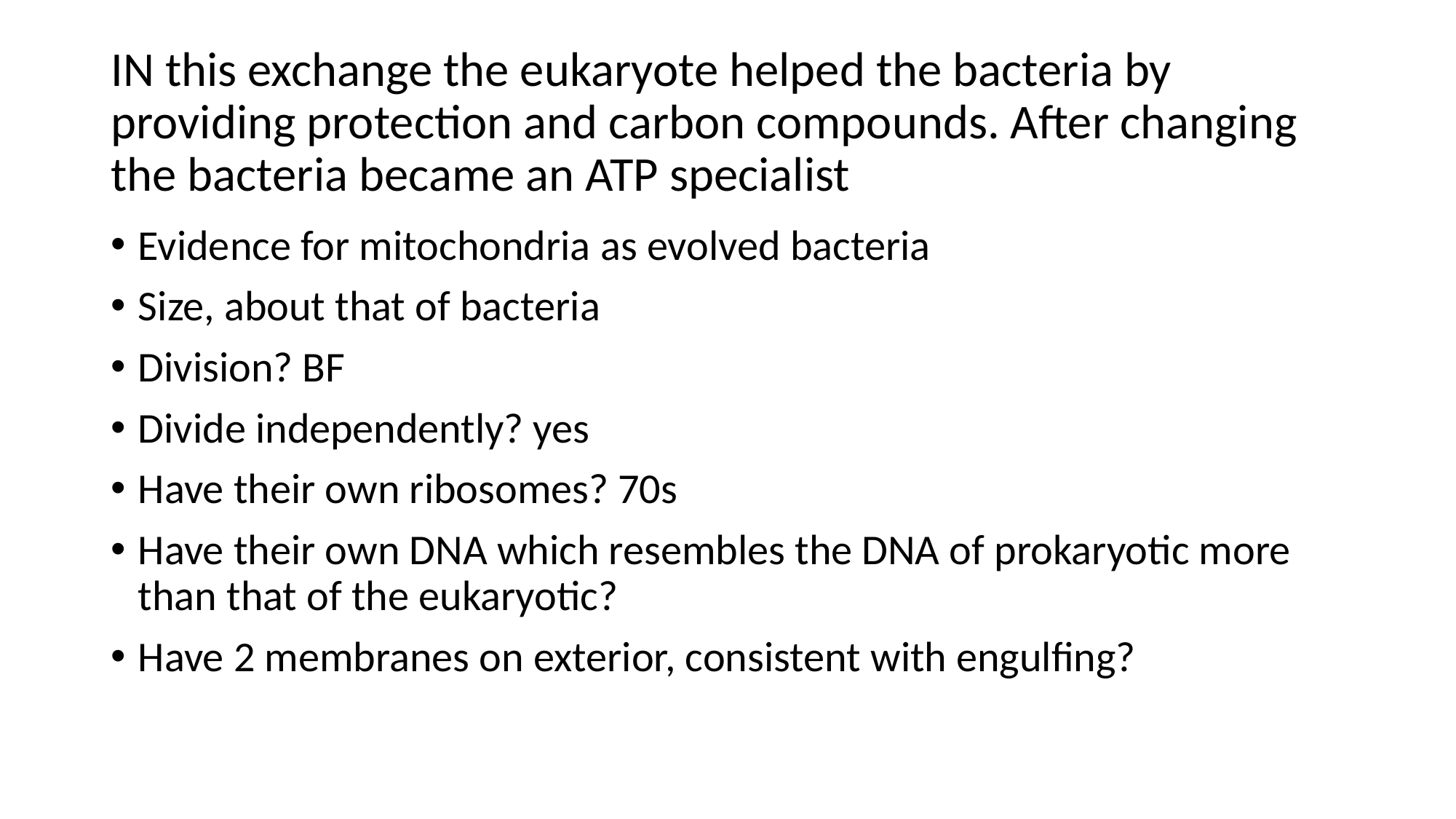

# IN this exchange the eukaryote helped the bacteria by providing protection and carbon compounds. After changing the bacteria became an ATP specialist
Evidence for mitochondria as evolved bacteria
Size, about that of bacteria
Division? BF
Divide independently? yes
Have their own ribosomes? 70s
Have their own DNA which resembles the DNA of prokaryotic more than that of the eukaryotic?
Have 2 membranes on exterior, consistent with engulfing?